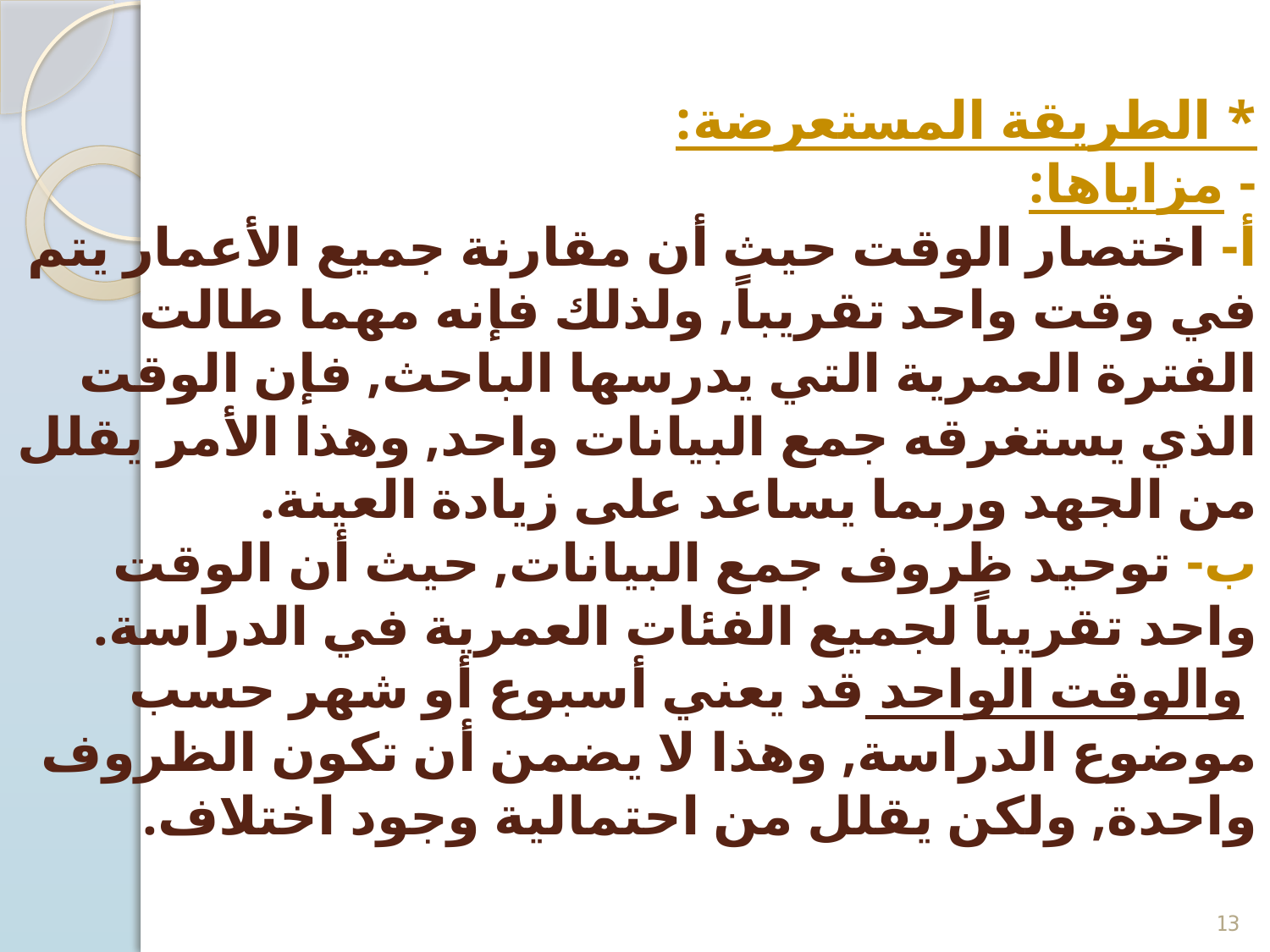

# * الطريقة المستعرضة: - مزاياها: أ- اختصار الوقت حيث أن مقارنة جميع الأعمار يتم في وقت واحد تقريباً, ولذلك فإنه مهما طالت الفترة العمرية التي يدرسها الباحث, فإن الوقت الذي يستغرقه جمع البيانات واحد, وهذا الأمر يقلل من الجهد وربما يساعد على زيادة العينة. ب- توحيد ظروف جمع البيانات, حيث أن الوقت واحد تقريباً لجميع الفئات العمرية في الدراسة. والوقت الواحد قد يعني أسبوع أو شهر حسب موضوع الدراسة, وهذا لا يضمن أن تكون الظروف واحدة, ولكن يقلل من احتمالية وجود اختلاف.
13